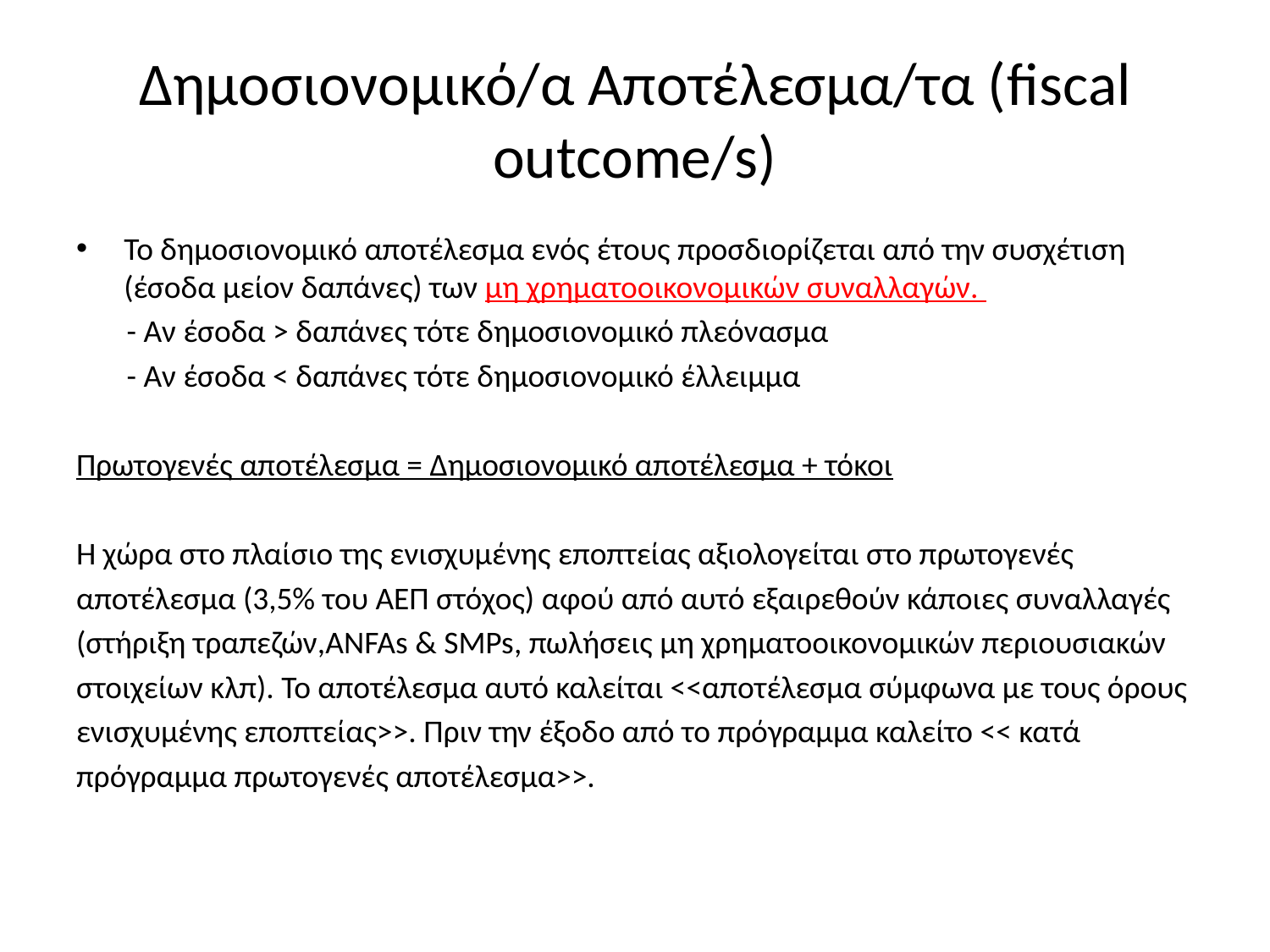

# Δημοσιονομικό/α Αποτέλεσμα/τα (fiscal outcome/s)
Το δημοσιονομικό αποτέλεσμα ενός έτους προσδιορίζεται από την συσχέτιση (έσοδα μείον δαπάνες) των μη χρηματοοικονομικών συναλλαγών.
       - Αν έσοδα > δαπάνες τότε δημοσιονομικό πλεόνασμα
       - Αν έσοδα < δαπάνες τότε δημοσιονομικό έλλειμμα

Πρωτογενές αποτέλεσμα = Δημοσιονομικό αποτέλεσμα + τόκοι

Η χώρα στο πλαίσιο της ενισχυμένης εποπτείας αξιολογείται στο πρωτογενές
αποτέλεσμα (3,5% του ΑΕΠ στόχος) αφού από αυτό εξαιρεθούν κάποιες συναλλαγές
(στήριξη τραπεζών,ANFAs & SMPs, πωλήσεις μη χρηματοοικονομικών περιουσιακών
στοιχείων κλπ). Το αποτέλεσμα αυτό καλείται <<αποτέλεσμα σύμφωνα με τους όρους
ενισχυμένης εποπτείας>>. Πριν την έξοδο από το πρόγραμμα καλείτο << κατά
πρόγραμμα πρωτογενές αποτέλεσμα>>.